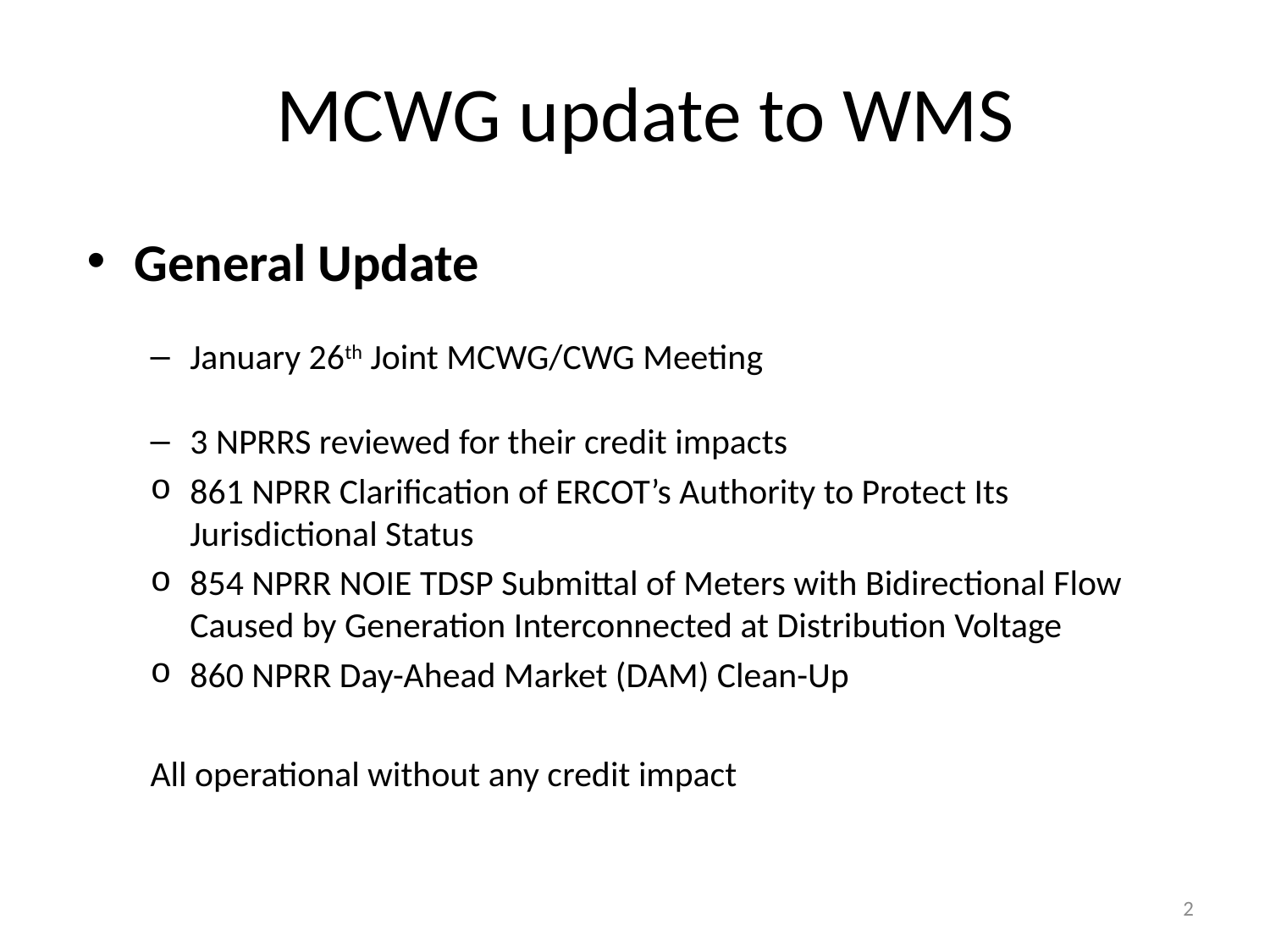

# MCWG update to WMS
General Update

January 26th Joint MCWG/CWG Meeting

3 NPRRS reviewed for their credit impacts
861 NPRR Clarification of ERCOT’s Authority to Protect Its Jurisdictional Status
854 NPRR NOIE TDSP Submittal of Meters with Bidirectional Flow Caused by Generation Interconnected at Distribution Voltage
860 NPRR Day-Ahead Market (DAM) Clean-Up

All operational without any credit impact
2